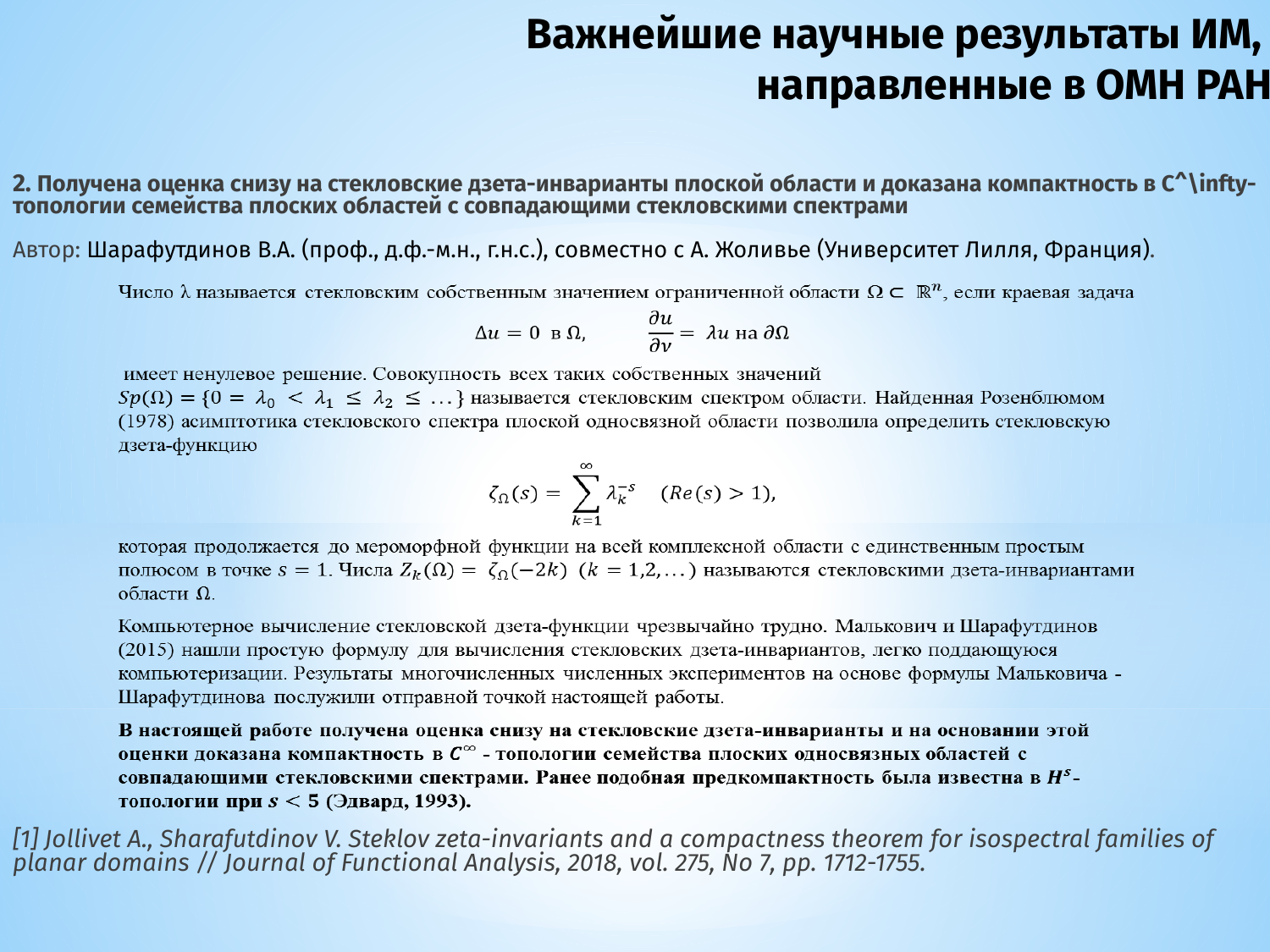

# Важнейшие научные результаты ИМ, направленные в ОМН РАН
2. Получена оценка снизу на стекловские дзета-инварианты плоской области и доказана компактность в C^\infty-топологии семейства плоских областей с совпадающими стекловскими спектрами

Автор: Шарафутдинов В.А. (проф., д.ф.-м.н., г.н.с.), совместно с А. Жоливье (Университет Лилля, Франция).

[1] Jollivet A., Sharafutdinov V. Steklov zeta-invariants and a compactness theorem for isospectral families of planar domains // Journal of Functional Analysis, 2018, vol. 275, No 7, pp. 1712-1755.